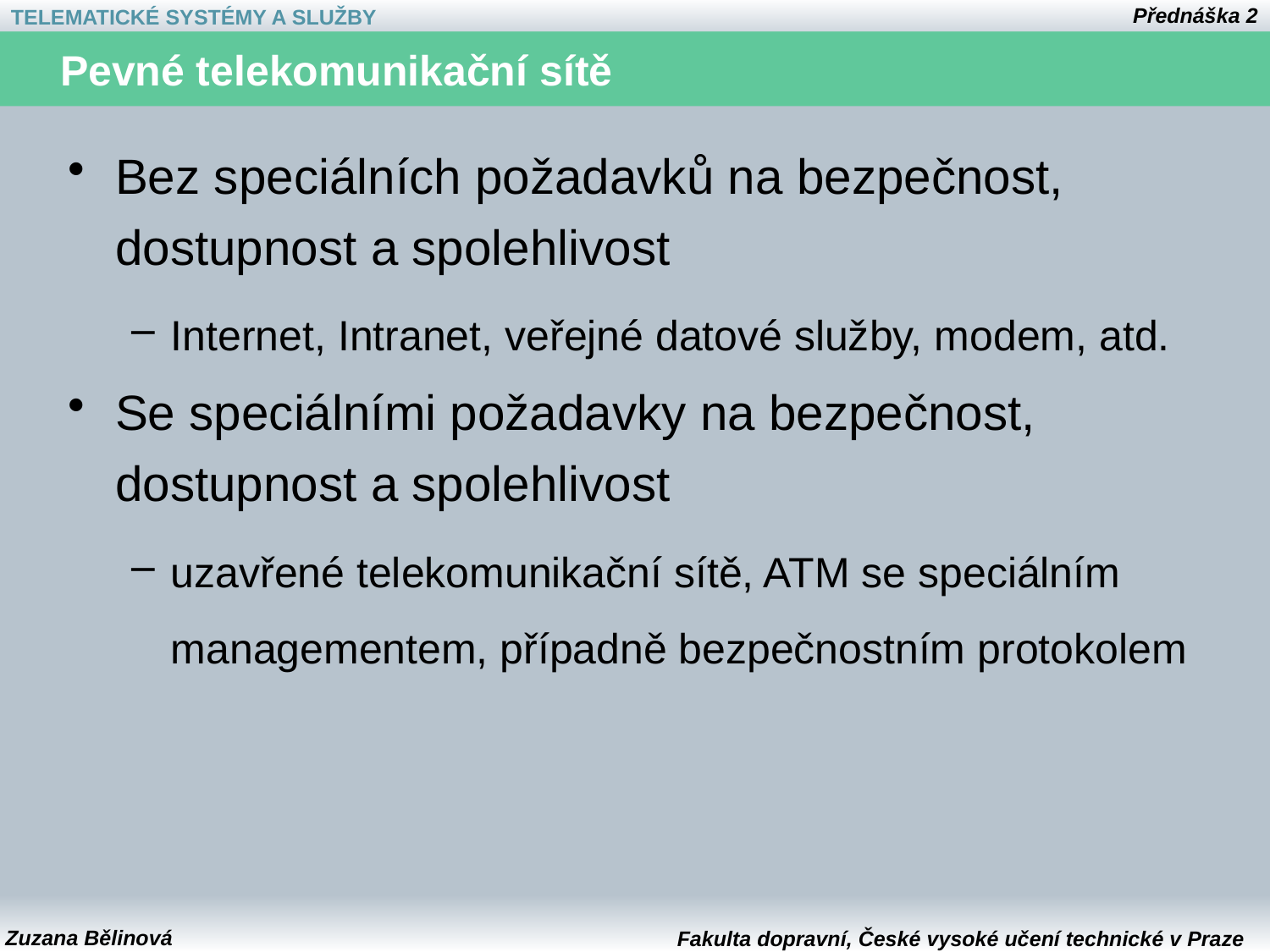

# Pevné telekomunikační sítě
Bez speciálních požadavků na bezpečnost, dostupnost a spolehlivost
Internet, Intranet, veřejné datové služby, modem, atd.
Se speciálními požadavky na bezpečnost, dostupnost a spolehlivost
uzavřené telekomunikační sítě, ATM se speciálním managementem, případně bezpečnostním protokolem